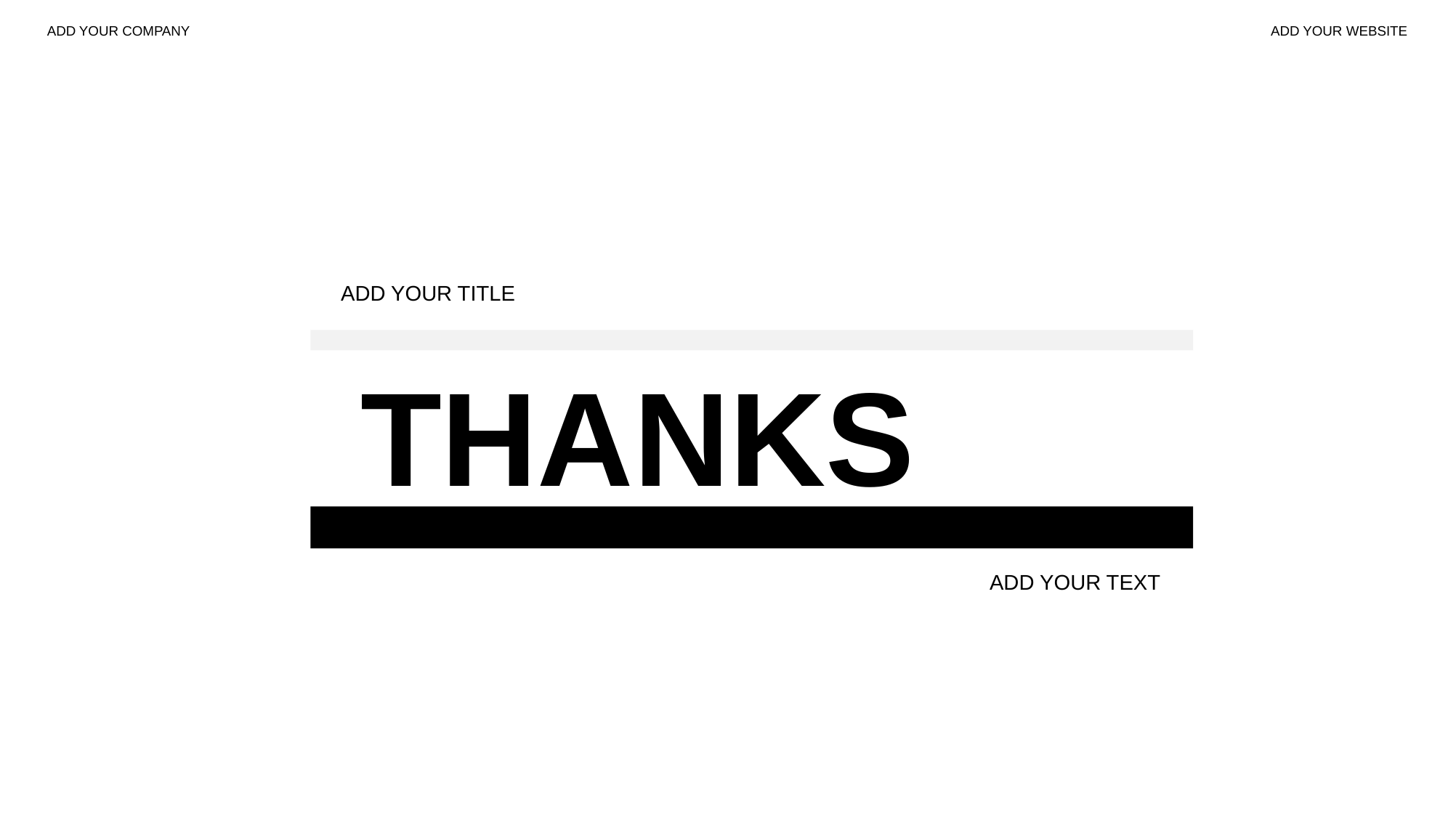

ADD YOUR COMPANY
ADD YOUR WEBSITE
ADD YOUR TITLE

THANKS

ADD YOUR TEXT